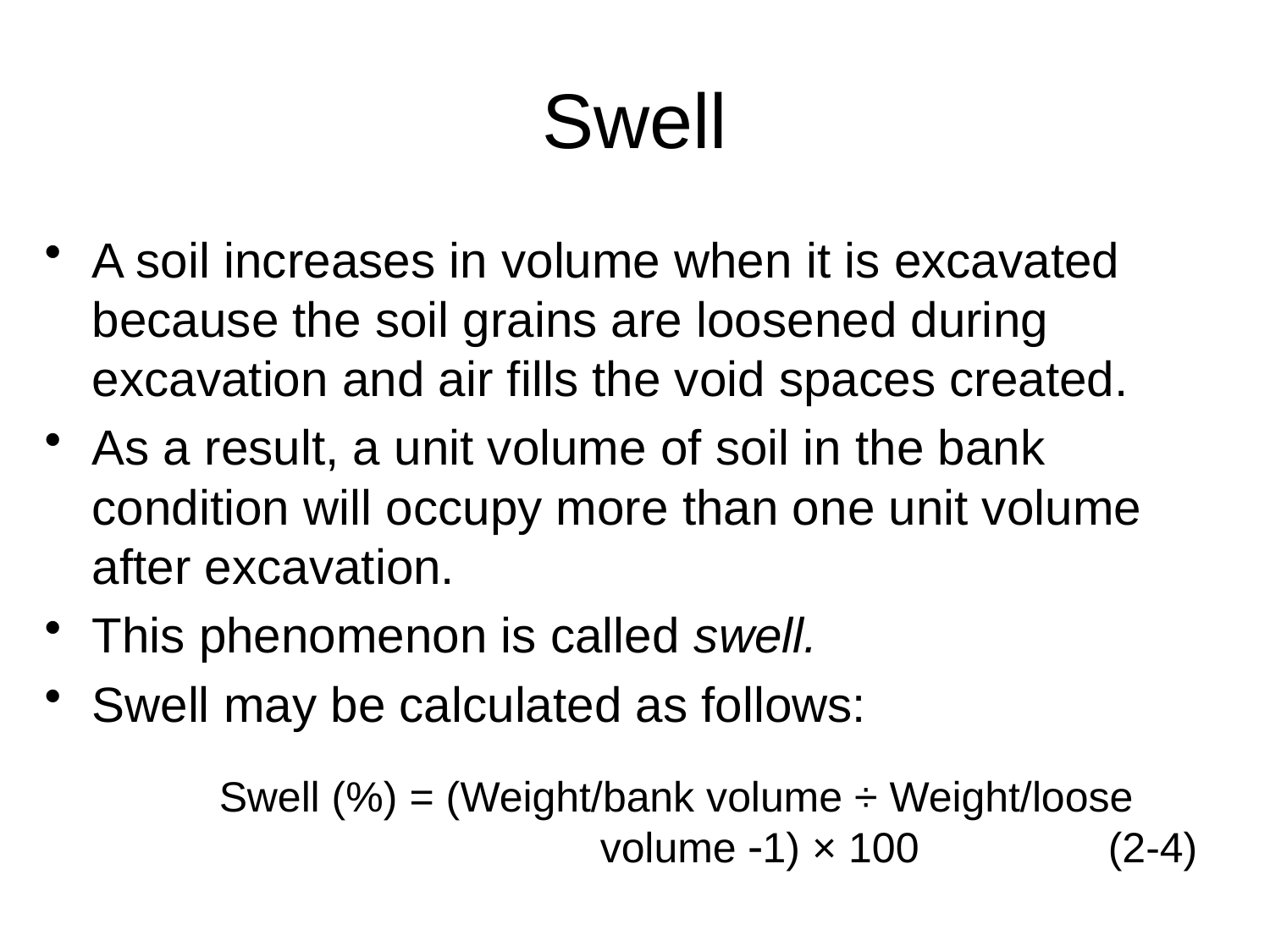

# Swell
A soil increases in volume when it is excavated because the soil grains are loosened during excavation and air fills the void spaces created.
As a result, a unit volume of soil in the bank condition will occupy more than one unit volume after excavation.
This phenomenon is called swell.
Swell may be calculated as follows:

		Swell (%) = (Weight/bank volume ÷ Weight/loose 				volume −1) × 100 		(2-4)